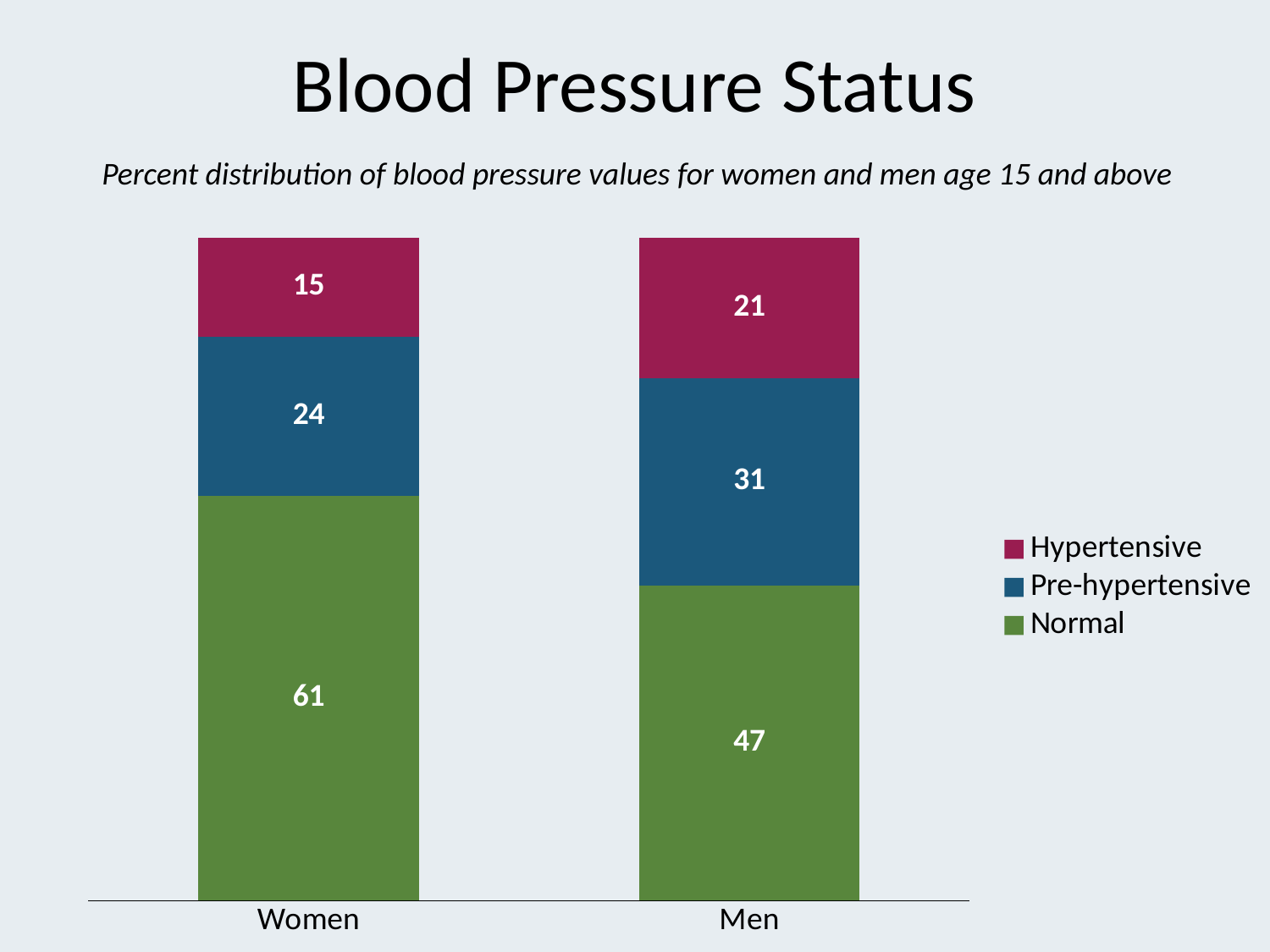

# Blood Pressure Status
Percent distribution of blood pressure values for women and men age 15 and above

### Chart

| Category | Normal | Pre-hypertensive | Hypertensive |
|---|---|---|---|
| Women | 61.0 | 24.0 | 15.0 |
| Men | 47.0 | 31.0 | 21.0 |